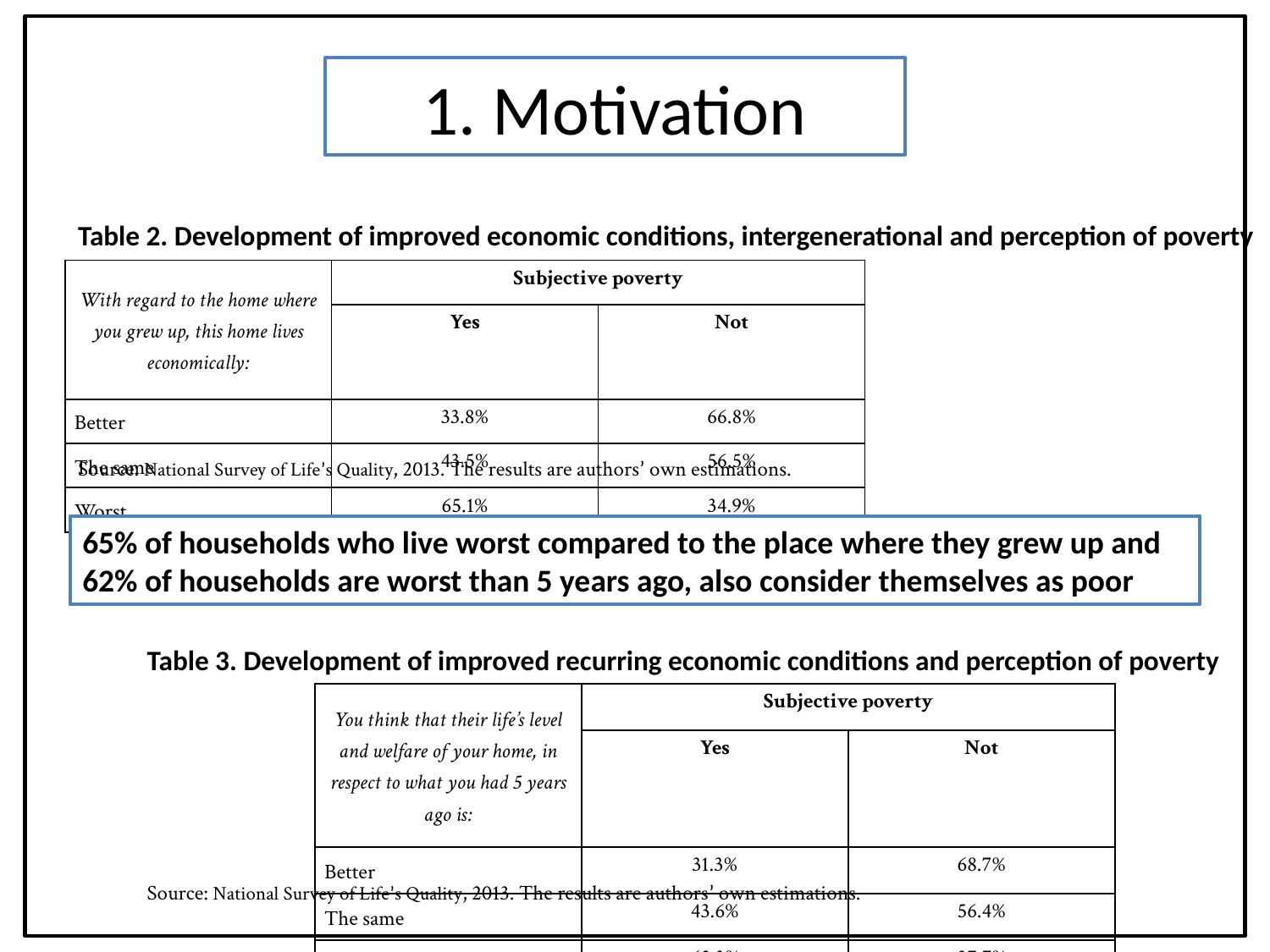

1. Motivation
Table 2. Development of improved economic conditions, intergenerational and perception of poverty

Source: National Survey of Life’s Quality, 2013. The results are authors’ own estimations.
| With regard to the home where you grew up, this home lives economically: | Subjective poverty |  |
| --- | --- | --- |
|  | Yes | Not |
| Better | 33.8% | 66.8% |
| The same | 43.5% | 56.5% |
| Worst | 65.1% | 34.9% |
65% of households who live worst compared to the place where they grew up and 62% of households are worst than 5 years ago, also consider themselves as poor
Table 3. Development of improved recurring economic conditions and perception of poverty

Source: National Survey of Life’s Quality, 2013. The results are authors’ own estimations.
| You think that their life’s level and welfare of your home, in respect to what you had 5 years ago is: | Subjective poverty |  |
| --- | --- | --- |
|  | Yes | Not |
| Better | 31.3% | 68.7% |
| The same | 43.6% | 56.4% |
| Worst | 62.3% | 37.7% |